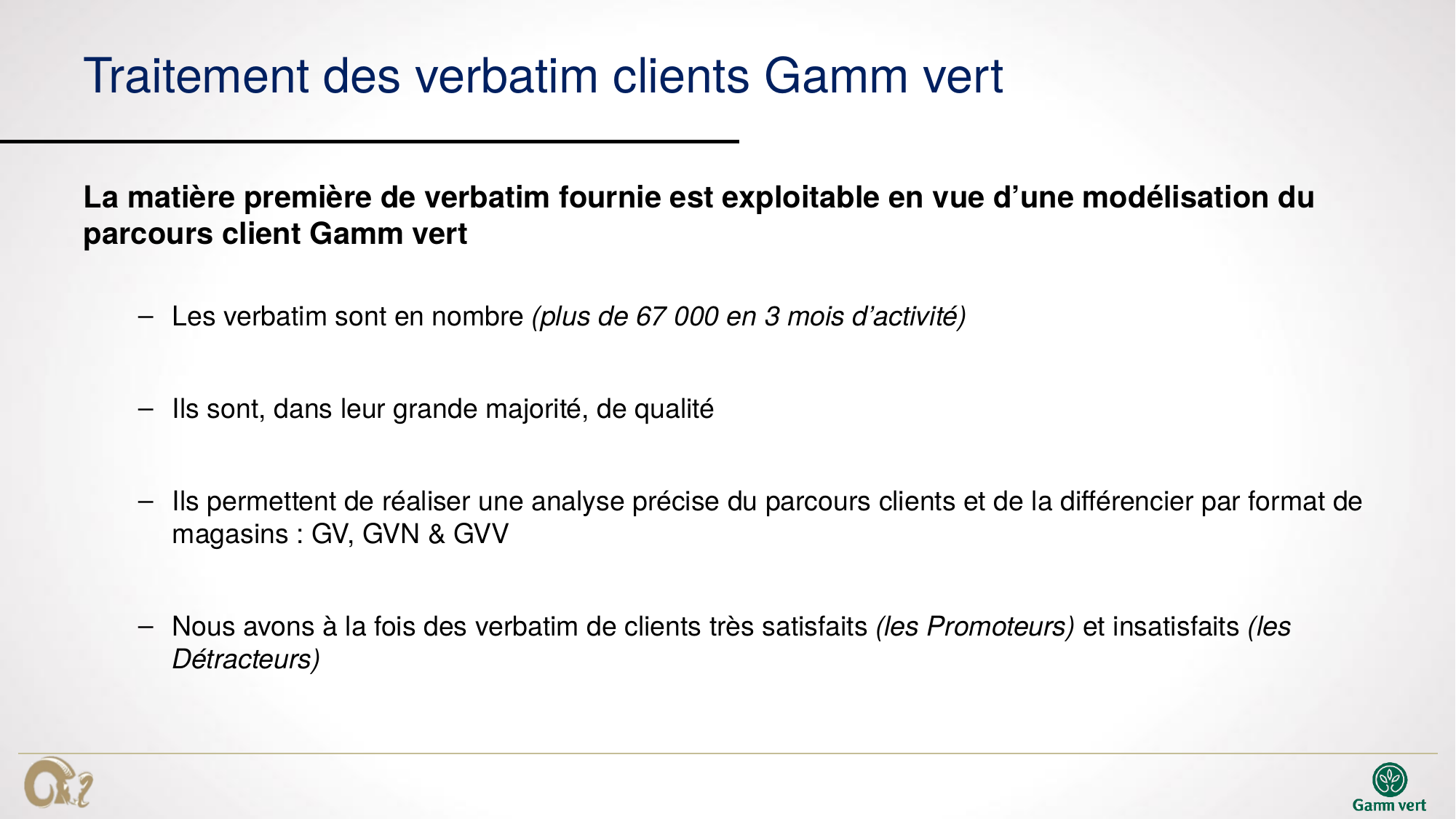

# Traitement des verbatim clients Gamm vert
La matière première de verbatim fournie est exploitable en vue d’une modélisation du parcours client Gamm vert

Les verbatim sont en nombre (plus de 67 000 en 3 mois d’activité)

Ils sont, dans leur grande majorité, de qualité

Ils permettent de réaliser une analyse précise du parcours clients et de la différencier par format de magasins : GV, GVN & GVV

Nous avons à la fois des verbatim de clients très satisfaits (les Promoteurs) et insatisfaits (les Détracteurs)